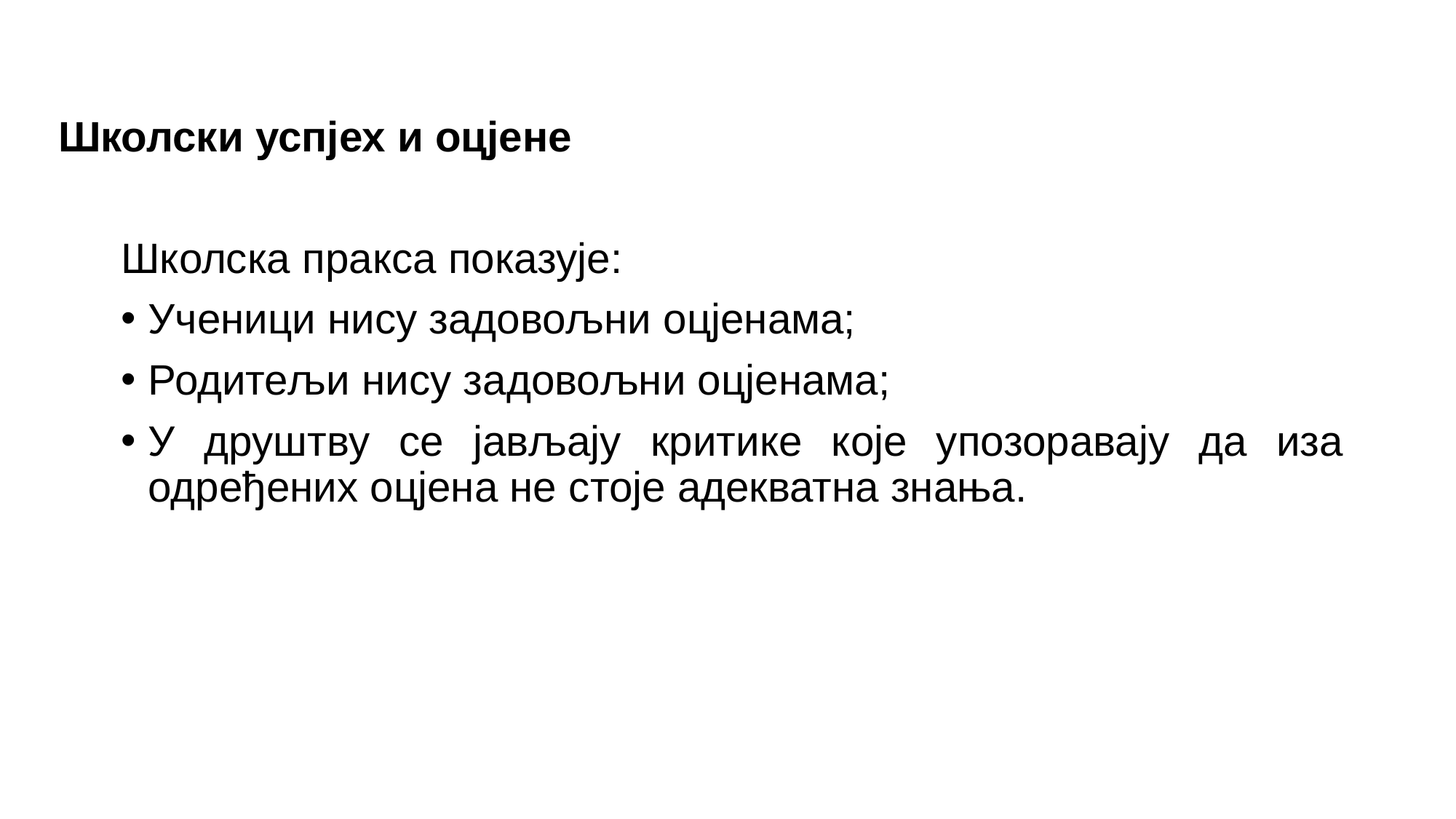

# Школски успјех и оцјене
Школска пракса показује:
Ученици нису задовољни оцјенама;
Родитељи нису задовољни оцјенама;
У друштву се јављају критике које упозоравају да иза одређених оцјена не стоје адекватна знања.